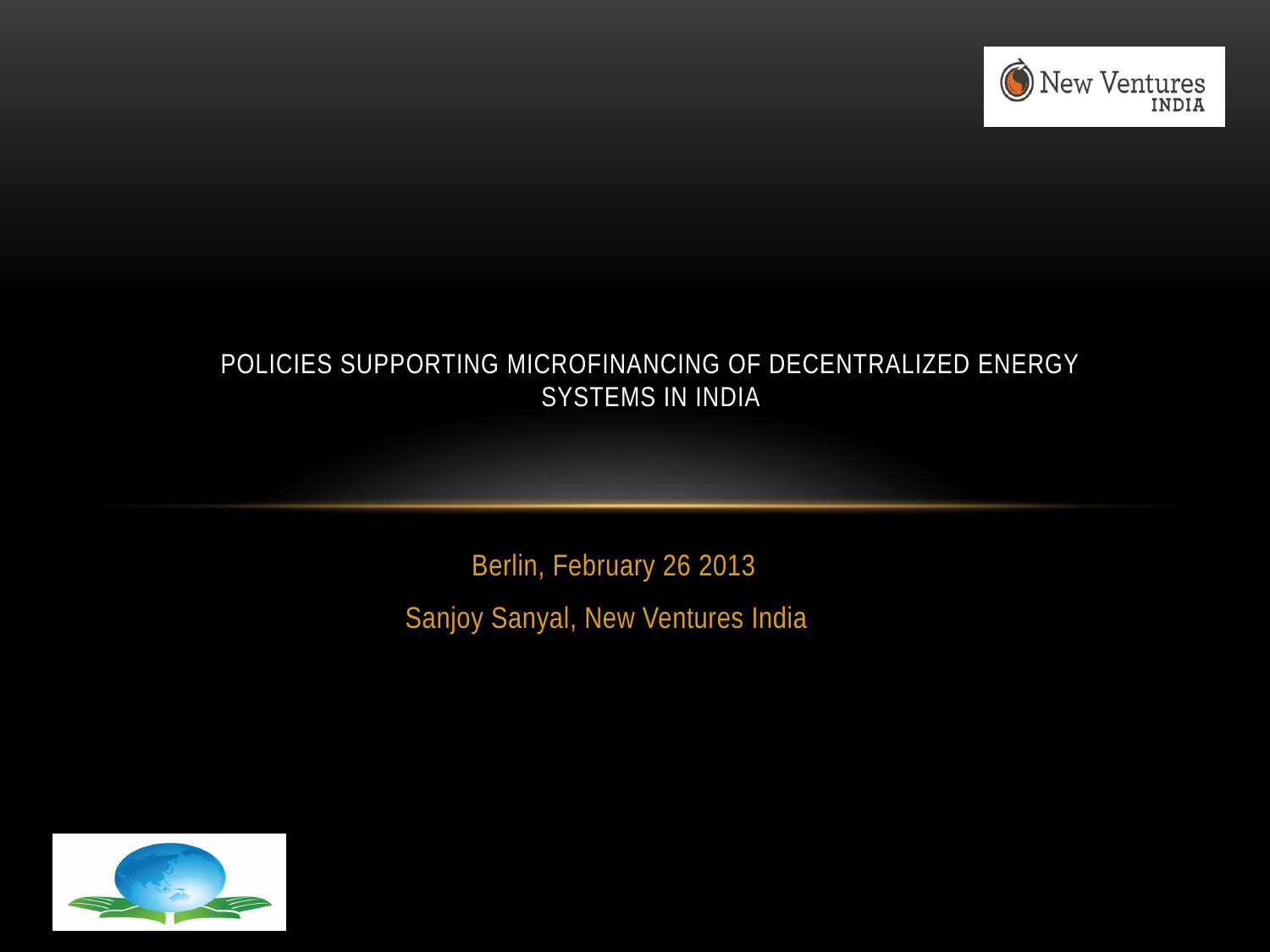

# Policies SUPPORTING MICROFINANCING of Decentralized ENERGY SYSTEMs in InDIA
Berlin, February 26 2013
Sanjoy Sanyal, New Ventures India